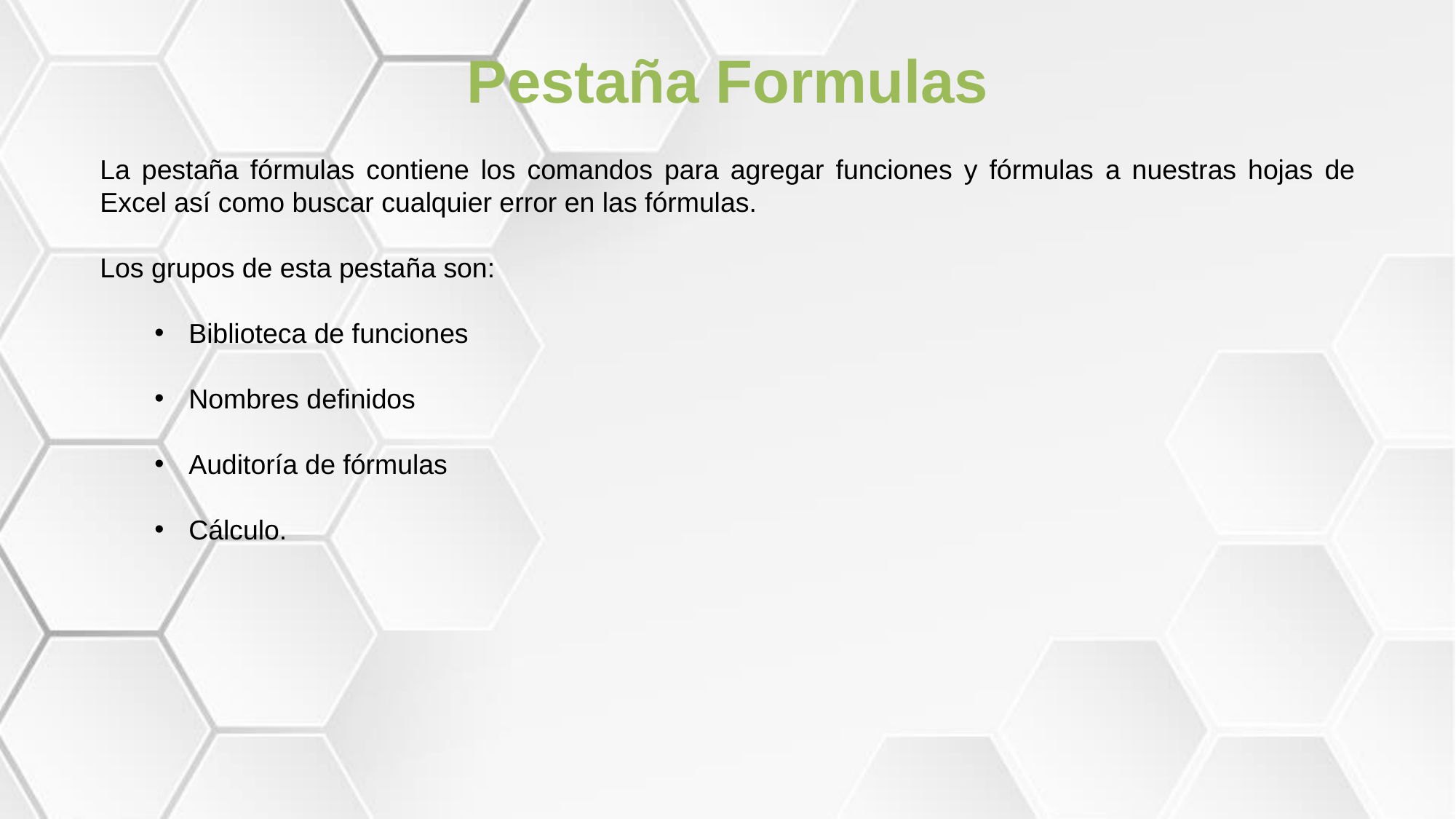

# Pestaña Formulas
La pestaña fórmulas contiene los comandos para agregar funciones y fórmulas a nuestras hojas de Excel así como buscar cualquier error en las fórmulas.

Los grupos de esta pestaña son:

Biblioteca de funciones

Nombres definidos

Auditoría de fórmulas

Cálculo.